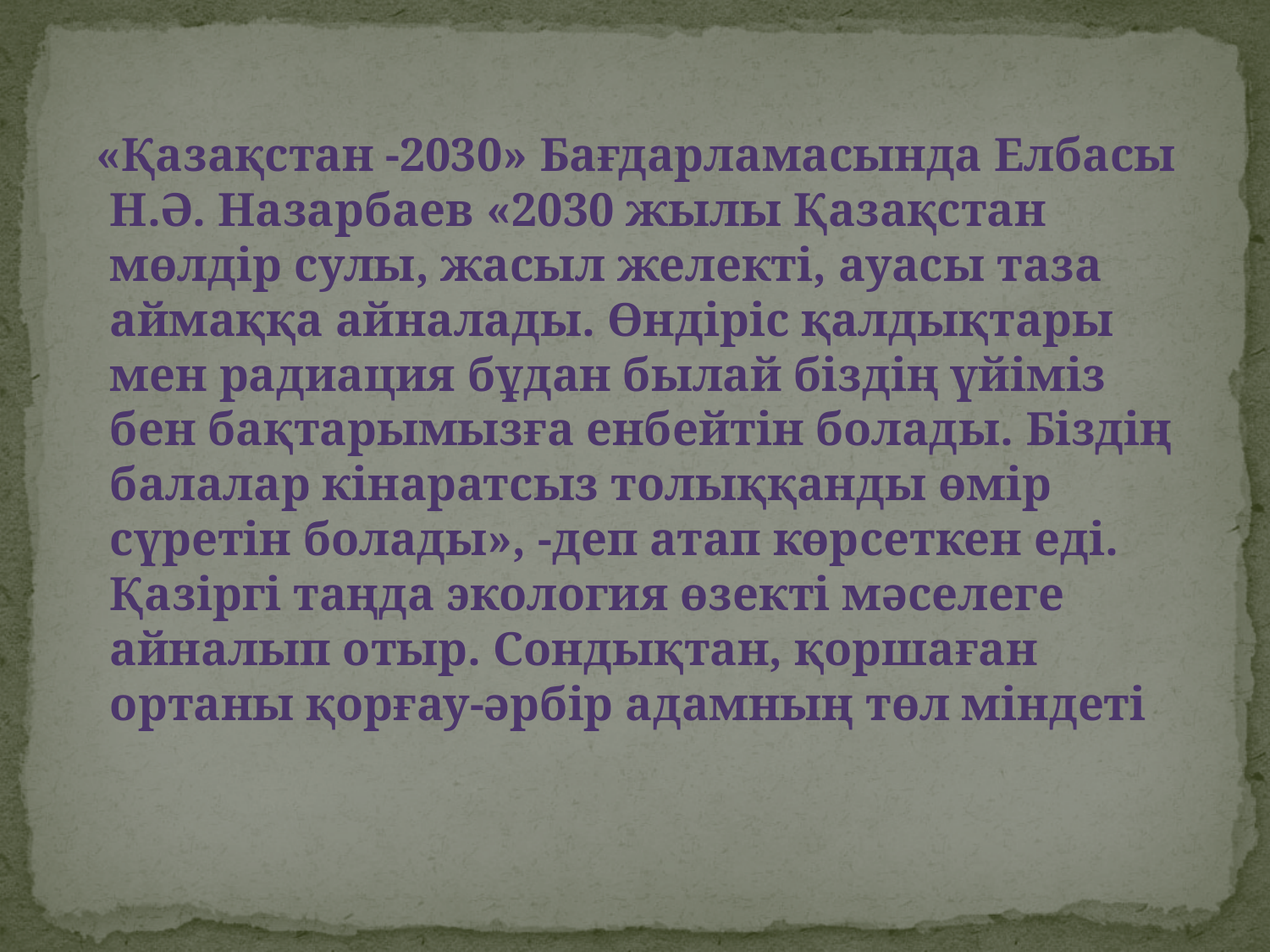

«Қазақстан -2030» Бағдарламасында Елбасы Н.Ә. Назарбаев «2030 жылы Қазақстан мөлдір сулы, жасыл желекті, ауасы таза аймаққа айналады. Өндіріс қалдықтары мен радиация бұдан былай біздің үйіміз бен бақтарымызға енбейтін болады. Біздің балалар кінаратсыз толыққанды өмір сүретін болады», -деп атап көрсеткен еді. Қазіргі таңда экология өзекті мәселеге айналып отыр. Сондықтан, қоршаған ортаны қорғау-әрбір адамның төл міндеті